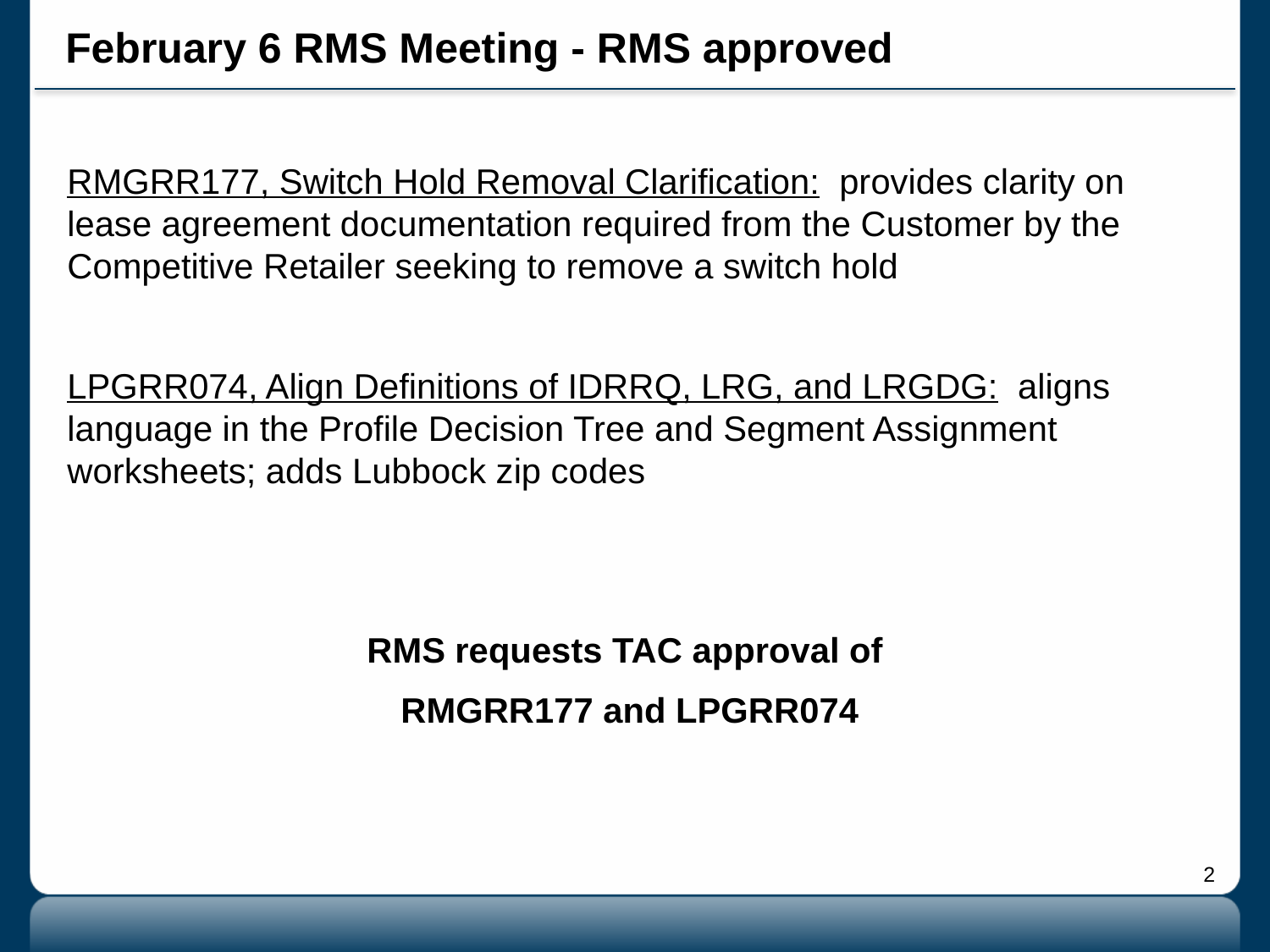

# February 6 RMS Meeting - RMS approved

RMGRR177, Switch Hold Removal Clarification:  provides clarity on lease agreement documentation required from the Customer by the Competitive Retailer seeking to remove a switch hold

LPGRR074, Align Definitions of IDRRQ, LRG, and LRGDG:  aligns language in the Profile Decision Tree and Segment Assignment worksheets; adds Lubbock zip codes

RMS requests TAC approval of
RMGRR177 and LPGRR074